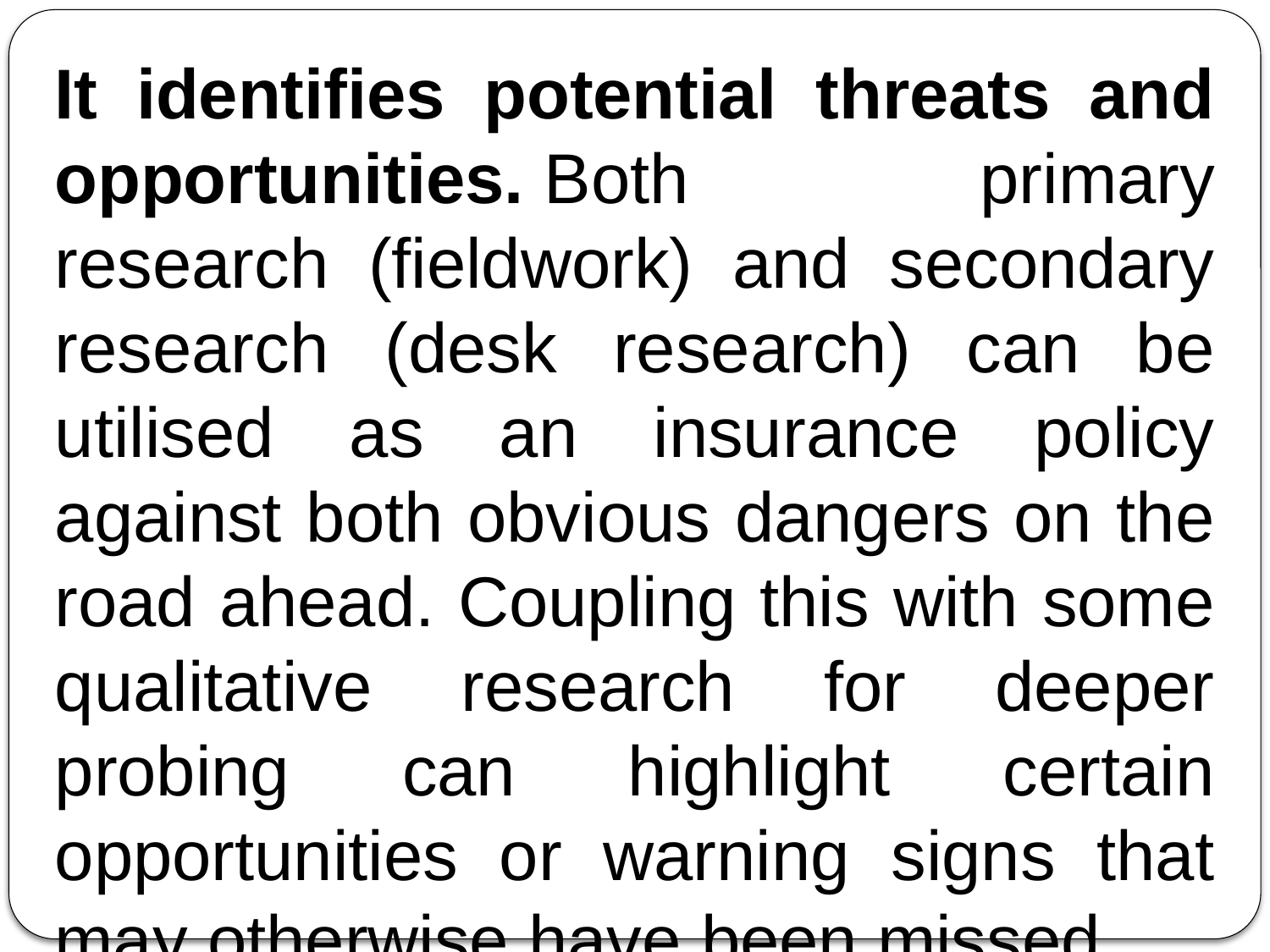

It identifies potential threats and opportunities. Both primary research (fieldwork) and secondary research (desk research) can be utilised as an insurance policy against both obvious dangers on the road ahead. Coupling this with some qualitative research for deeper probing can highlight certain opportunities or warning signs that may otherwise have been missed.